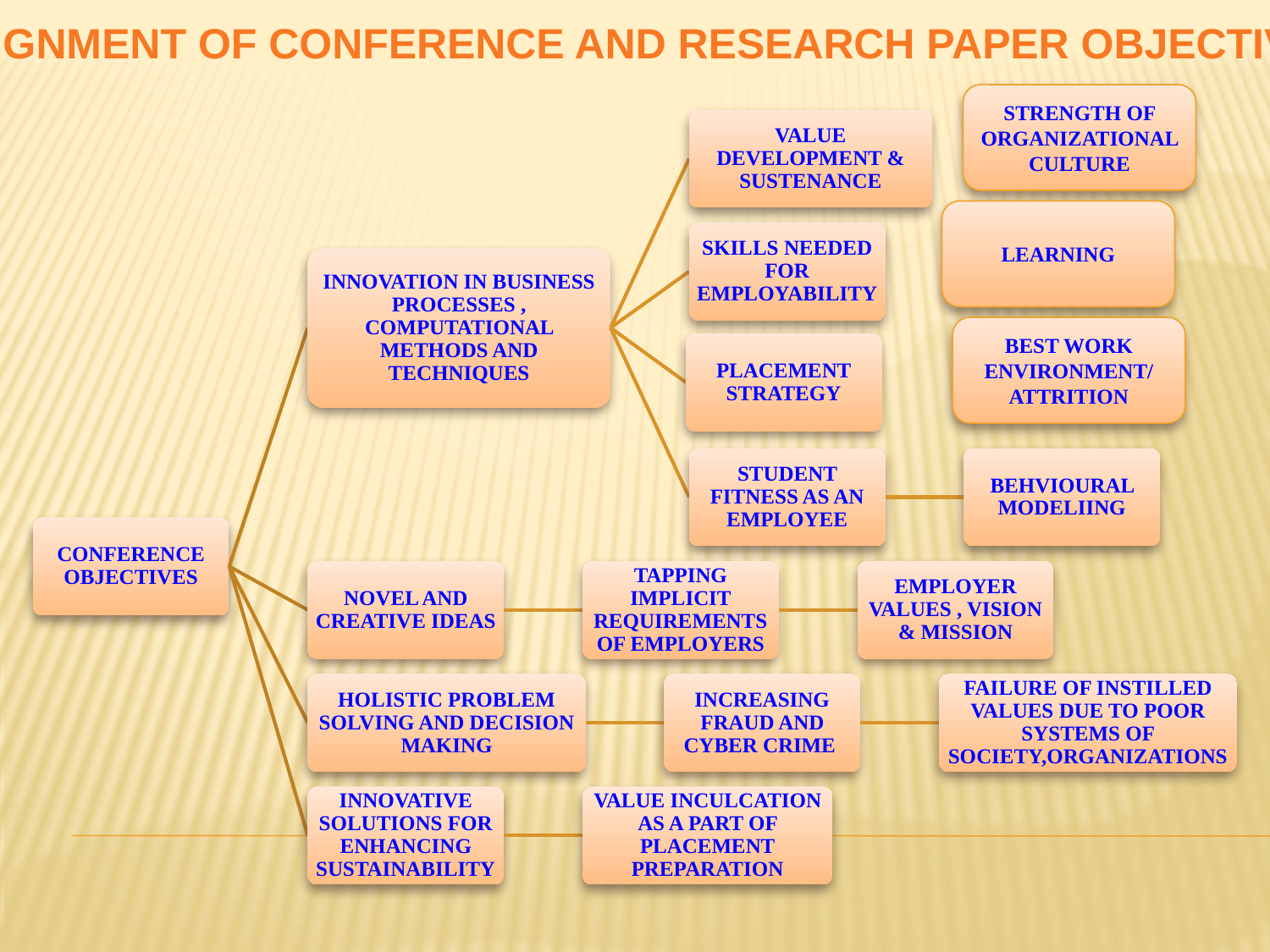

ALIGNMENT OF CONFERENCE AND RESEARCH PAPER OBJECTIVES
CONFERENCE OBJECTIVES

INNOVATION IN BUSINESS PROCESSES , COMPUTATIONAL METHODS AND TECHNIQUES

VALUE DEVELOPMENT & SUSTENANCE

SKILLS NEEDED FOR EMPLOYABILITY

PLACEMENT STRATEGY

STUDENT FITNESS AS AN EMPLOYEE

BEHVIOURAL MODELIING

NOVEL AND CREATIVE IDEAS

TAPPING IMPLICIT REQUIREMENTS OF EMPLOYERS

EMPLOYER VALUES , VISION & MISSION

HOLISTIC PROBLEM SOLVING AND DECISION MAKING

INCREASING FRAUD AND CYBER CRIME

FAILURE OF INSTILLED VALUES DUE TO POOR SYSTEMS OF SOCIETY,ORGANIZATIONS

INNOVATIVE SOLUTIONS FOR ENHANCING SUSTAINABILITY

VALUE INCULCATION AS A PART OF PLACEMENT PREPARATION
STRENGTH OF ORGANIZATIONAL CULTURE
LEARNING
BEST WORK ENVIRONMENT/ ATTRITION